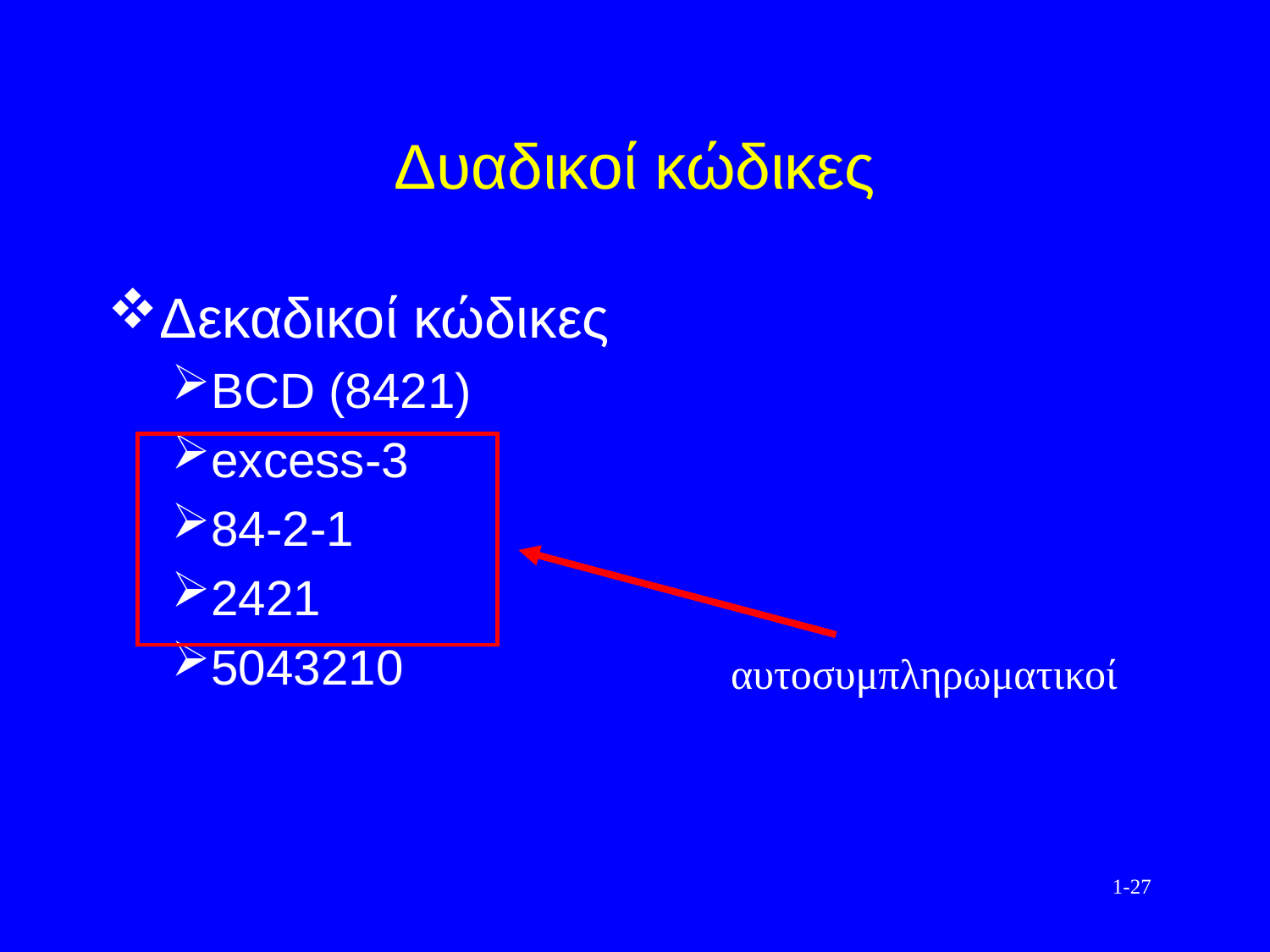

# Δυαδικοί κώδικες
Δεκαδικοί κώδικες
BCD (8421)
excess-3
84-2-1
2421
5043210

αυτοσυμπληρωματικοί